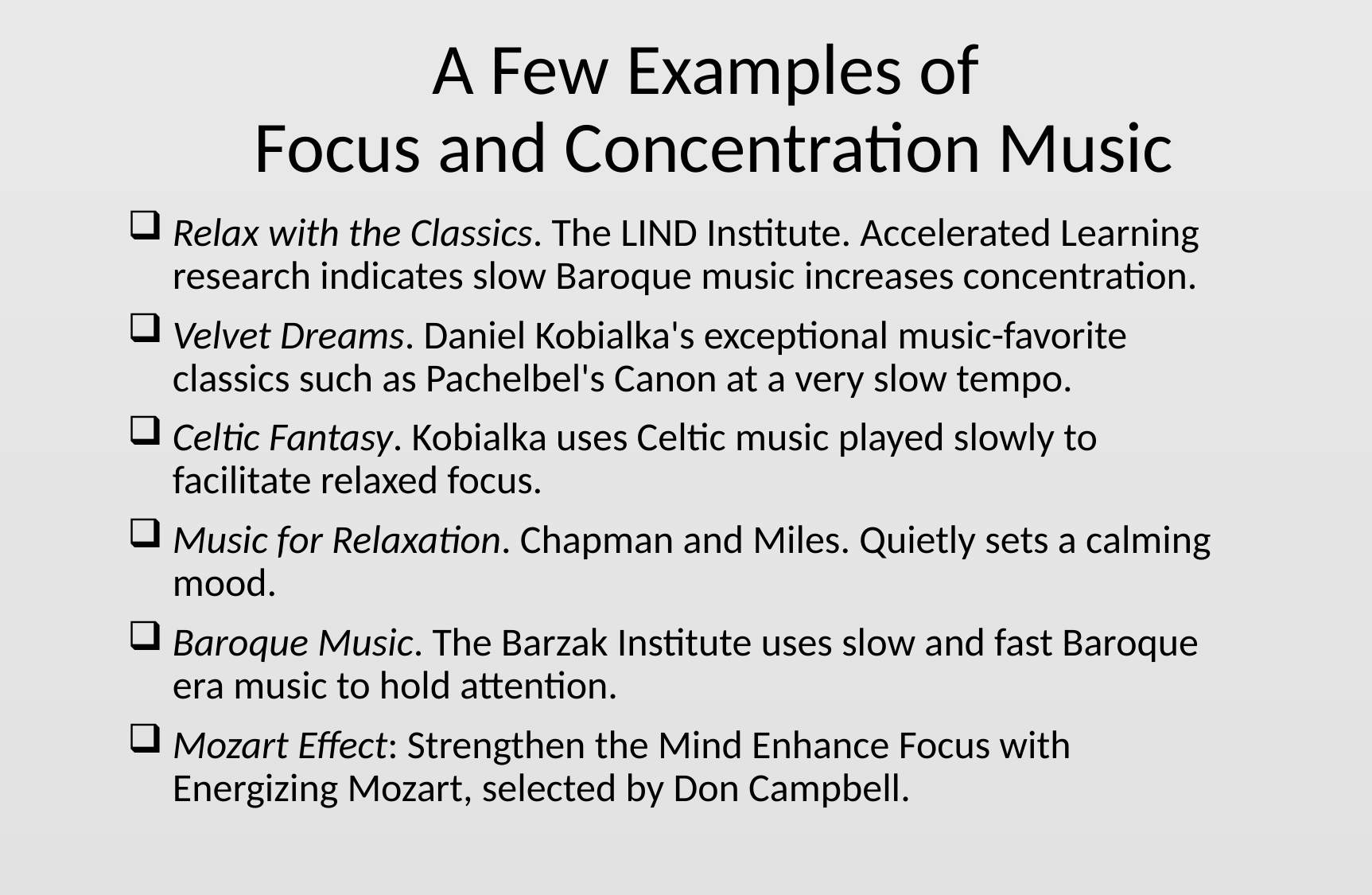

# A Few Examples of Focus and Concentration Music
Relax with the Classics. The LIND Institute. Accelerated Learning research indicates slow Baroque music increases concentration.
Velvet Dreams. Daniel Kobialka's exceptional music-favorite classics such as Pachelbel's Canon at a very slow tempo.
Celtic Fantasy. Kobialka uses Celtic music played slowly to facilitate relaxed focus.
Music for Relaxation. Chapman and Miles. Quietly sets a calming mood.
Baroque Music. The Barzak Institute uses slow and fast Baroque era music to hold attention.
Mozart Effect: Strengthen the Mind Enhance Focus with Energizing Mozart, selected by Don Campbell.